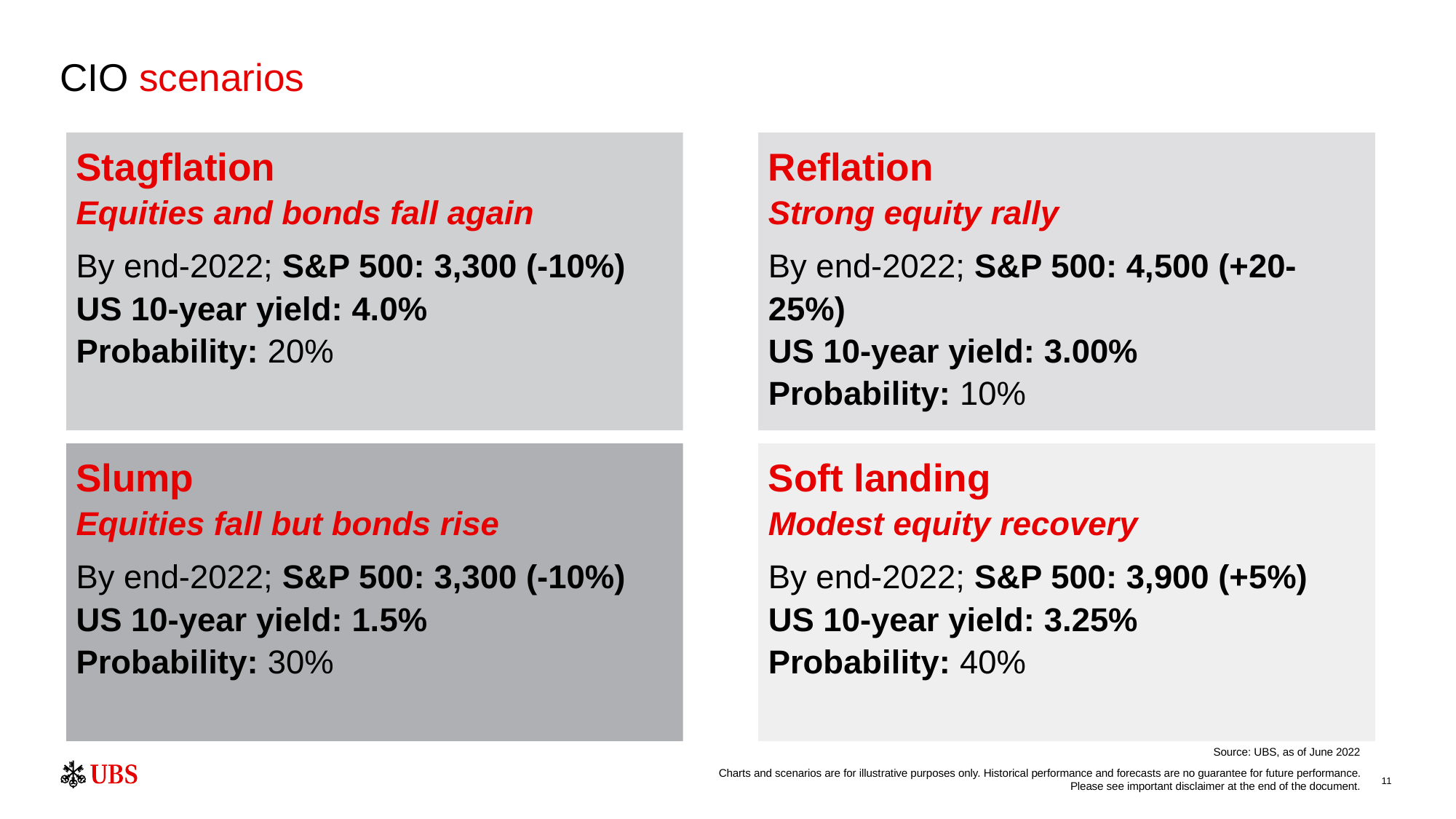

# CIO scenarios
Stagflation
Equities and bonds fall again
By end-2022; S&P 500: 3,300 (-10%)
US 10-year yield: 4.0%
Probability: 20%
Reflation
Strong equity rally
By end-2022; S&P 500: 4,500 (+20-25%)
US 10-year yield: 3.00%
Probability: 10%

Slump
Equities fall but bonds rise
By end-2022; S&P 500: 3,300 (-10%)
US 10-year yield: 1.5%
Probability: 30%

Soft landing
Modest equity recovery
By end-2022; S&P 500: 3,900 (+5%)
US 10-year yield: 3.25%
Probability: 40%

Source: UBS, as of June 2022
Charts and scenarios are for illustrative purposes only. Historical performance and forecasts are no guarantee for future performance.
Please see important disclaimer at the end of the document.